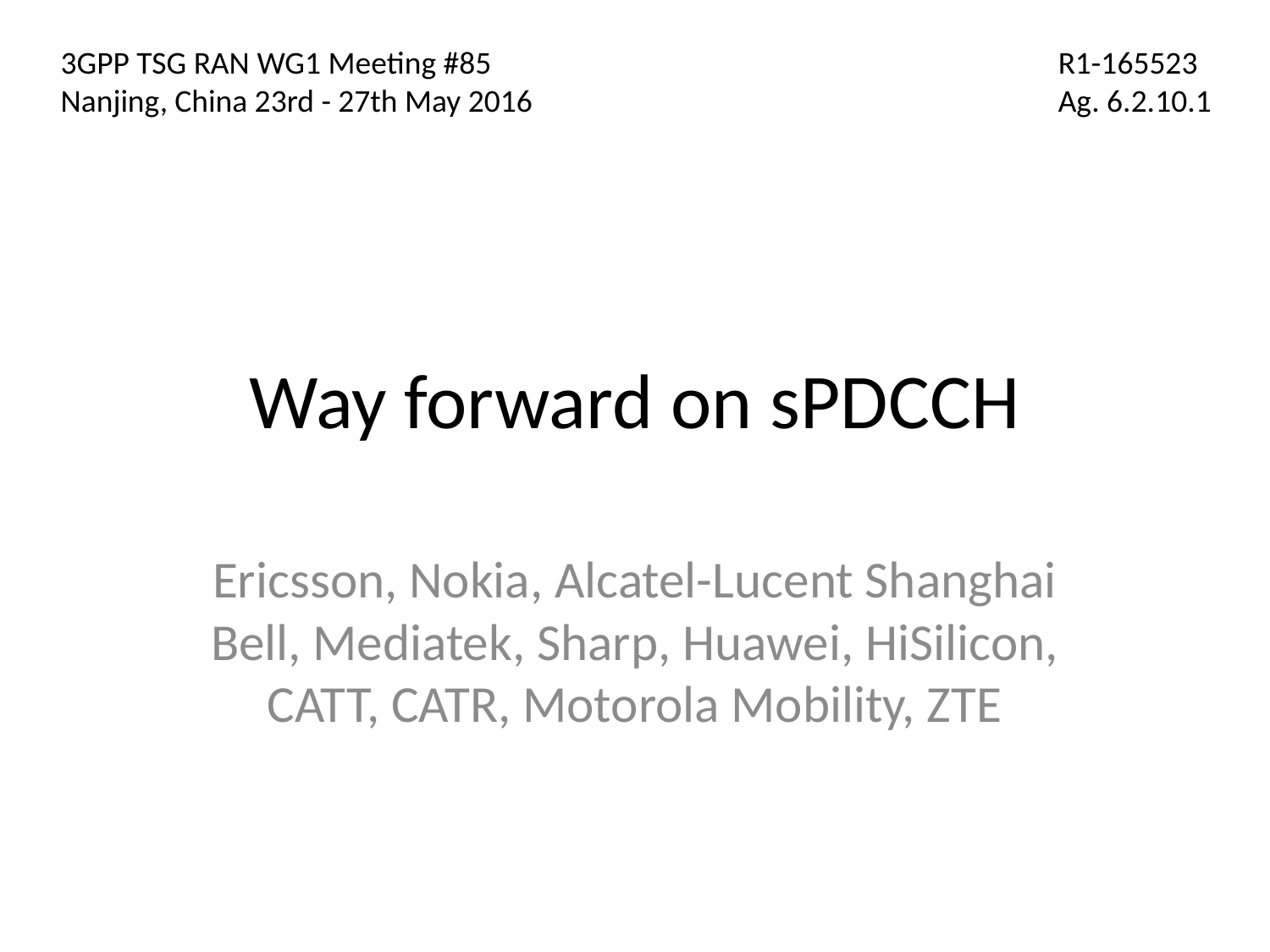

3GPP TSG RAN WG1 Meeting #85
Nanjing, China 23rd - 27th May 2016

R1-165523
Ag. 6.2.10.1
# Way forward on sPDCCH
Ericsson, Nokia, Alcatel-Lucent Shanghai Bell, Mediatek, Sharp, Huawei, HiSilicon, CATT, CATR, Motorola Mobility, ZTE